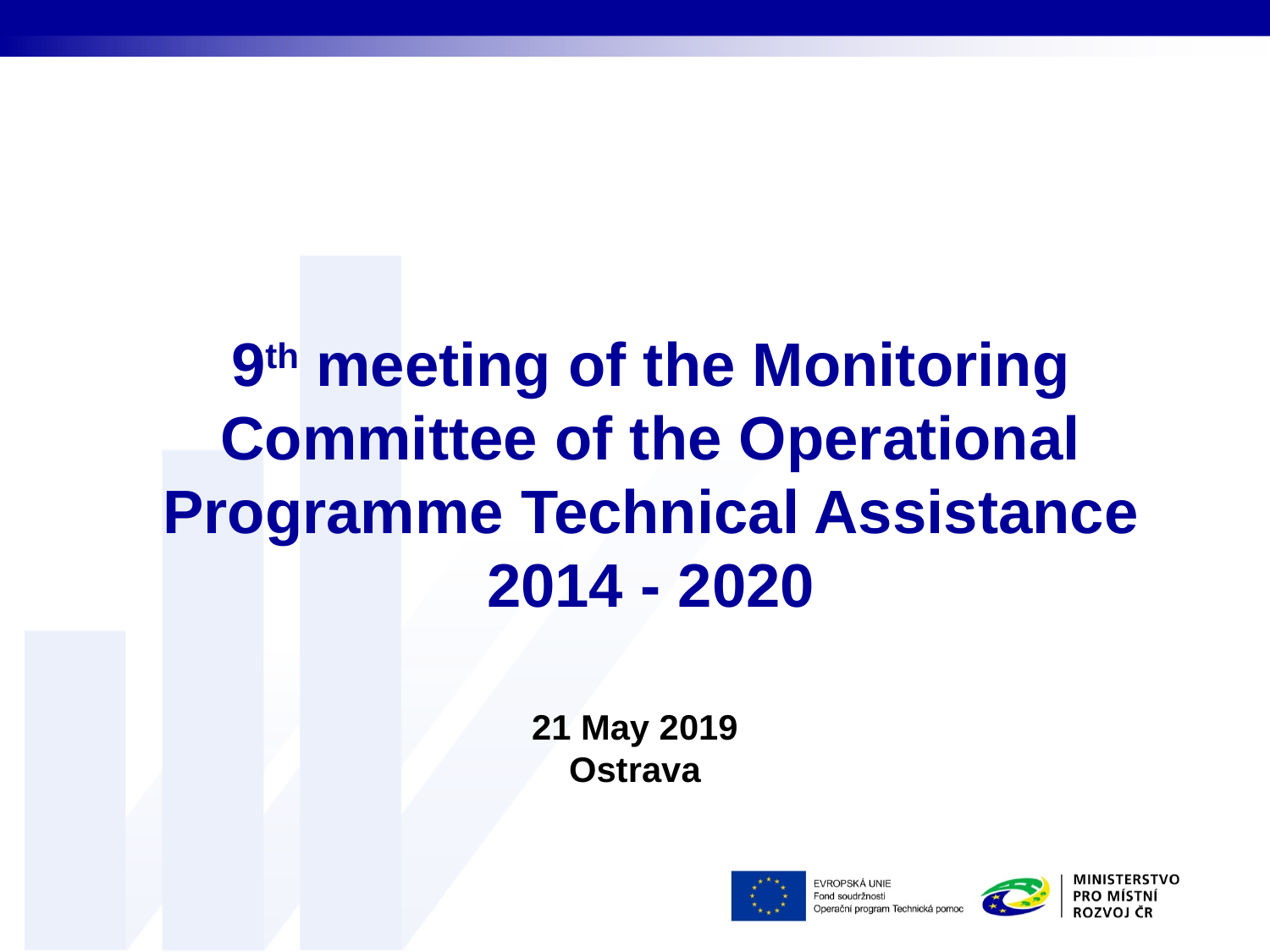

# 9th meeting of the Monitoring Committee of the Operational Programme Technical Assistance 2014 - 2020
21 May 2019
Ostrava